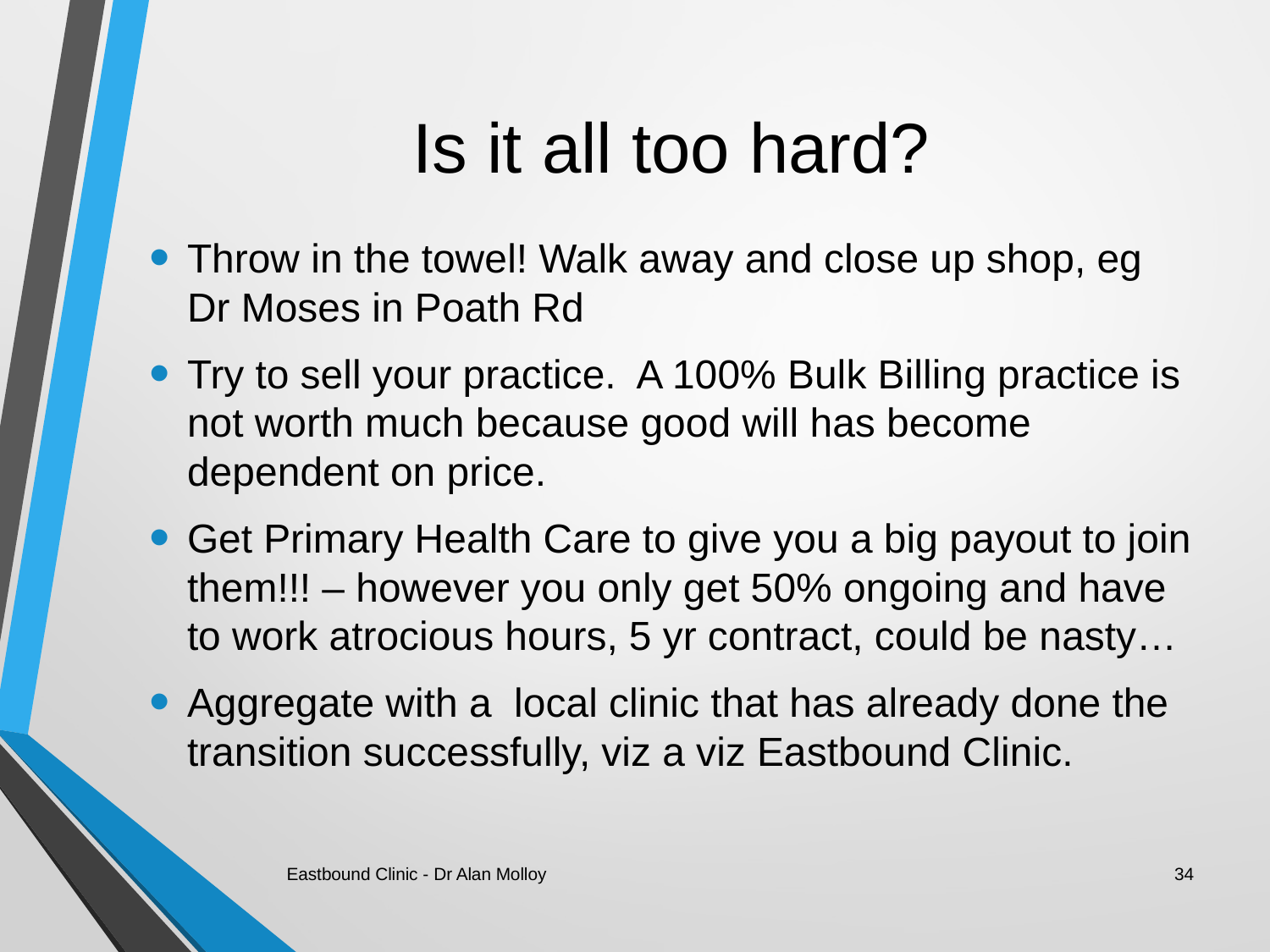

# Is it all too hard?
Throw in the towel! Walk away and close up shop, eg Dr Moses in Poath Rd
Try to sell your practice.  A 100% Bulk Billing practice is not worth much because good will has become dependent on price.
Get Primary Health Care to give you a big payout to join them!!! – however you only get 50% ongoing and have to work atrocious hours, 5 yr contract, could be nasty…
Aggregate with a  local clinic that has already done the transition successfully, viz a viz Eastbound Clinic.

Eastbound Clinic - Dr Alan Molloy
34